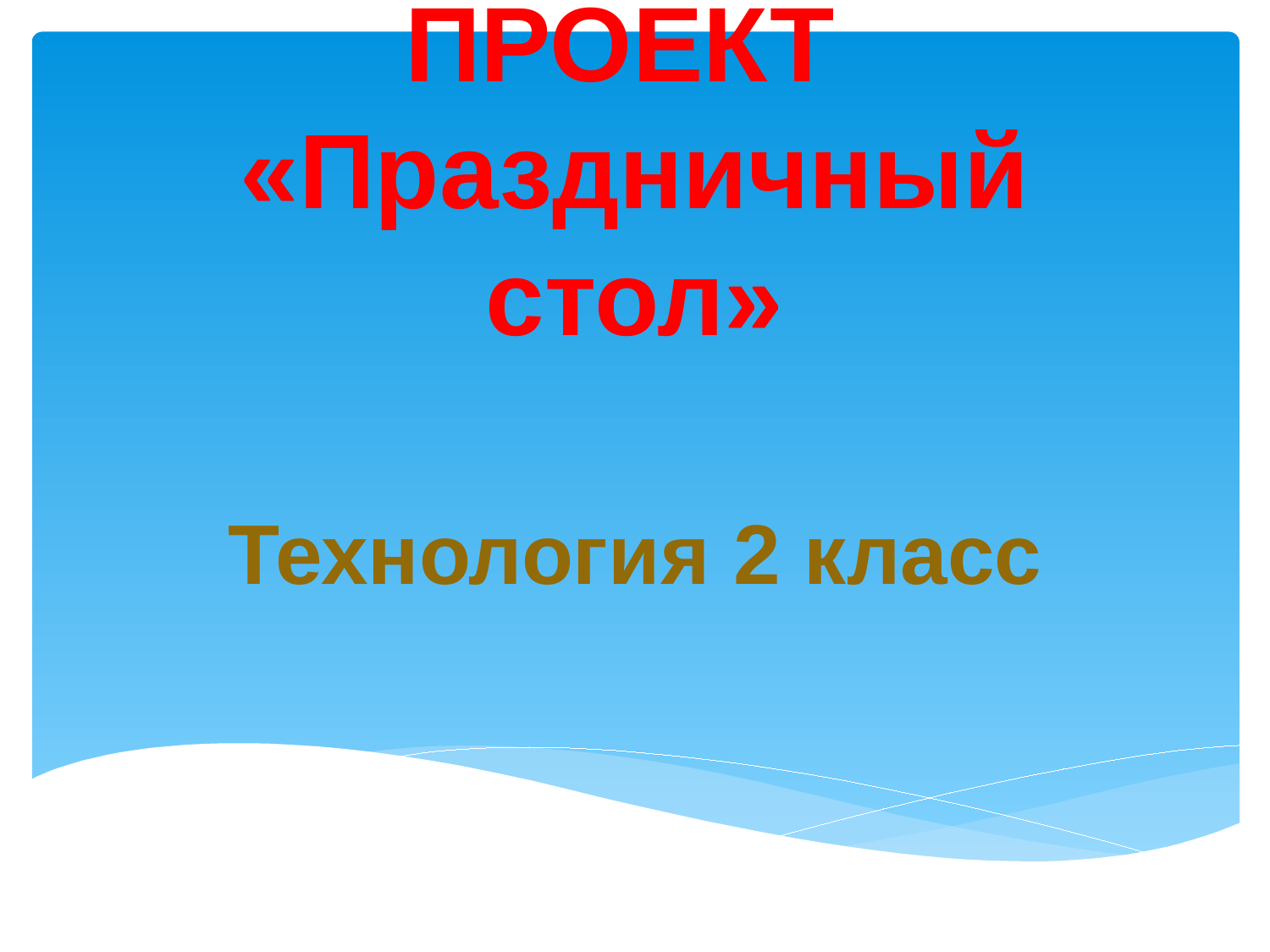

# ПРОЕКТ «Праздничный стол»
Технология 2 класс